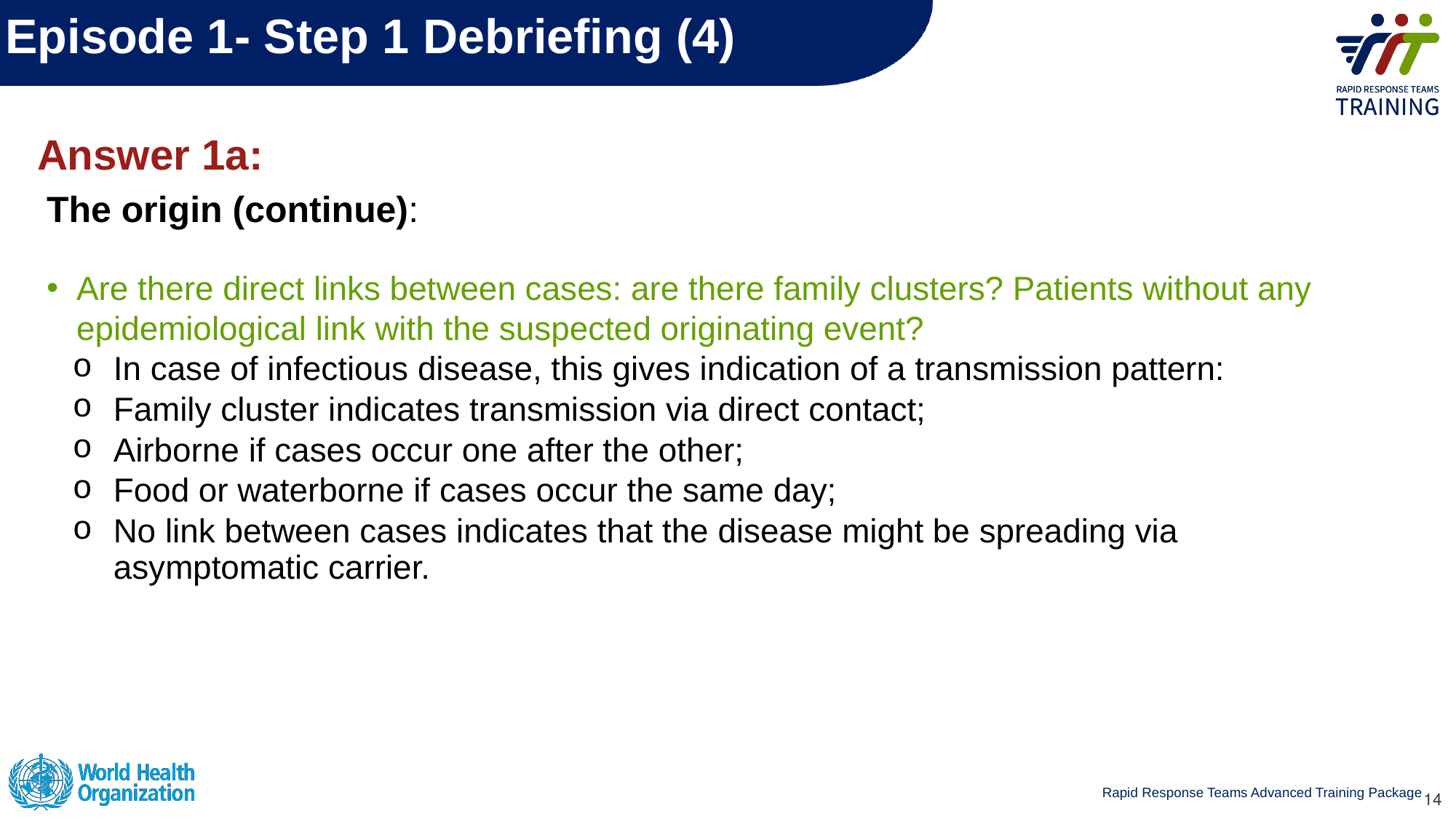

Episode 1- Step 1 Debriefing (4)
Answer 1a:
The origin (continue):

Are there direct links between cases: are there family clusters? Patients without any epidemiological link with the suspected originating event?
In case of infectious disease, this gives indication of a transmission pattern:
Family cluster indicates transmission via direct contact;
Airborne if cases occur one after the other;
Food or waterborne if cases occur the same day;
No link between cases indicates that the disease might be spreading via asymptomatic carrier.